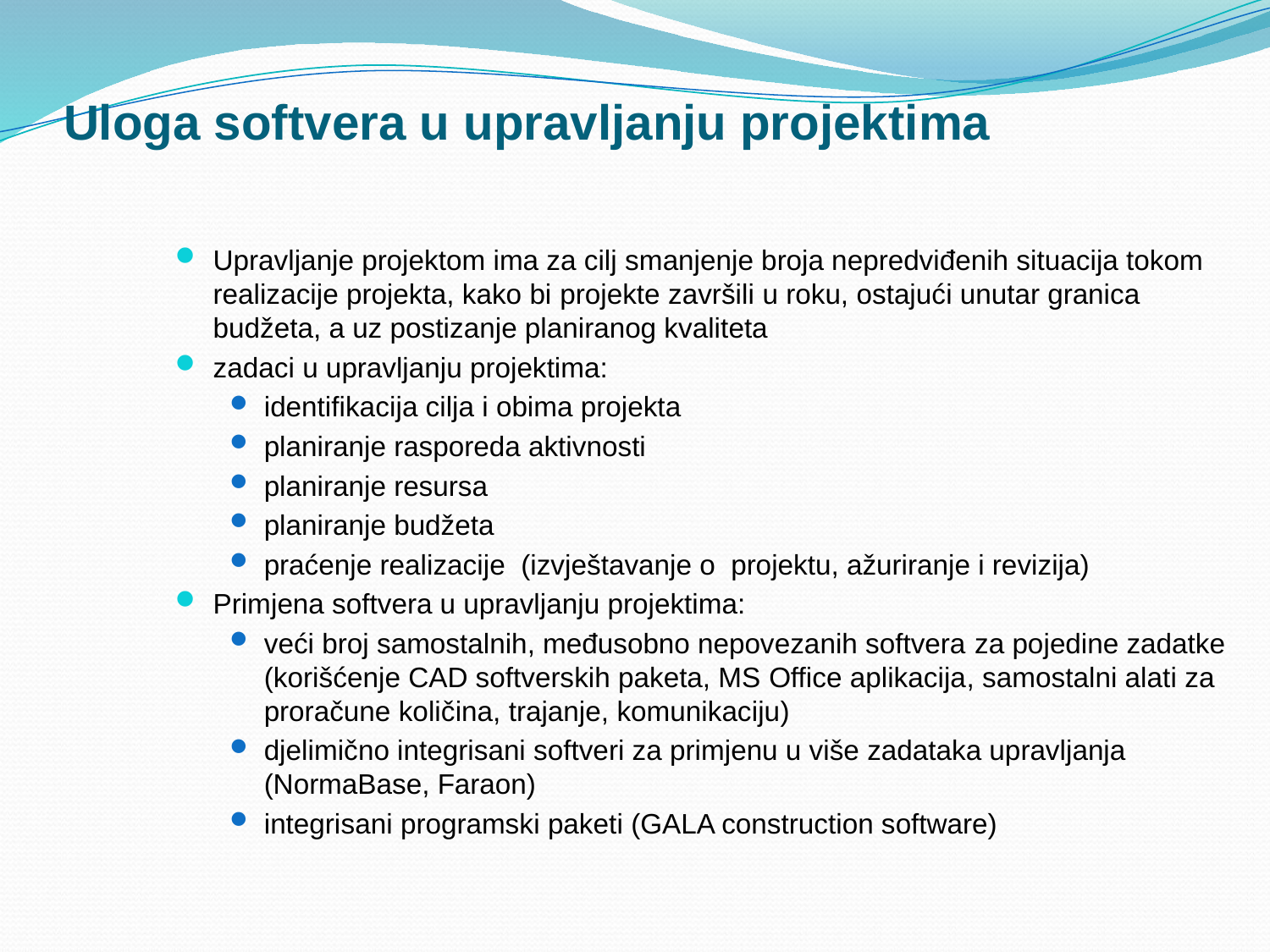

# Uloga softvera u upravljanju projektima
Upravljanje projektom ima za cilj smanjenje broja nepredviđenih situacija tokom realizacije projekta, kako bi projekte završili u roku, ostajući unutar granica budžeta, a uz postizanje planiranog kvaliteta
zadaci u upravljanju projektima:
identifikacija cilja i obima projekta
planiranje rasporeda aktivnosti
planiranje resursa
planiranje budžeta
praćenje realizacije  (izvještavanje o  projektu, ažuriranje i revizija)
Primjena softvera u upravljanju projektima:
veći broj samostalnih, međusobno nepovezanih softvera za pojedine zadatke (korišćenje CAD softverskih paketa, MS Office aplikacija, samostalni alati za proračune količina, trajanje, komunikaciju)
djelimično integrisani softveri za primjenu u više zadataka upravljanja (NormaBase, Faraon)
integrisani programski paketi (GALA construction software)